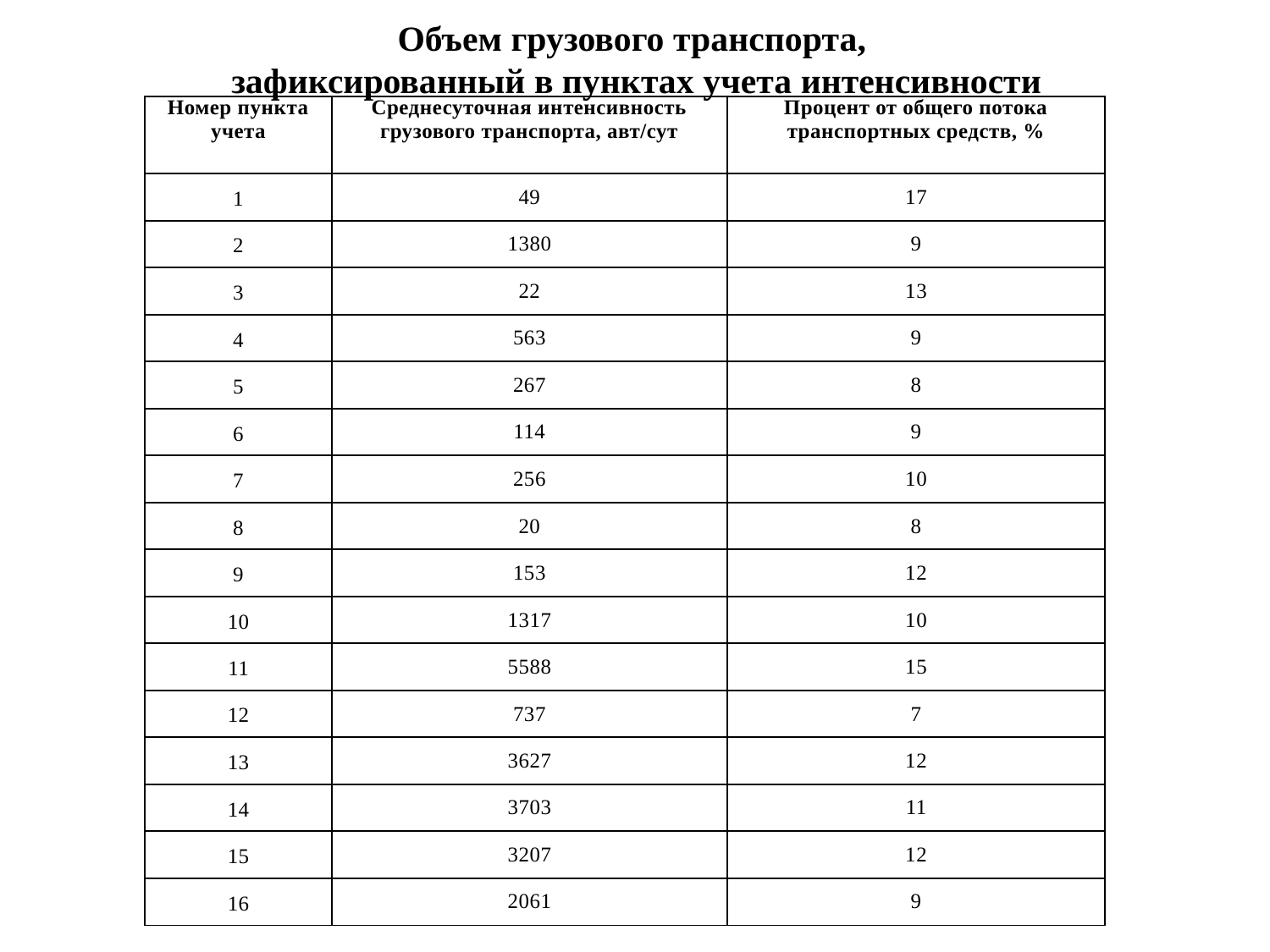

# Объем грузового транспорта, зафиксированный в пунктах учета интенсивности
| Номер пункта учета | Среднесуточная интенсивность грузового транспорта, авт/сут | Процент от общего потока транспортных средств, % |
| --- | --- | --- |
| 1 | 49 | 17 |
| 2 | 1380 | 9 |
| 3 | 22 | 13 |
| 4 | 563 | 9 |
| 5 | 267 | 8 |
| 6 | 114 | 9 |
| 7 | 256 | 10 |
| 8 | 20 | 8 |
| 9 | 153 | 12 |
| 10 | 1317 | 10 |
| 11 | 5588 | 15 |
| 12 | 737 | 7 |
| 13 | 3627 | 12 |
| 14 | 3703 | 11 |
| 15 | 3207 | 12 |
| 16 | 2061 | 9 |